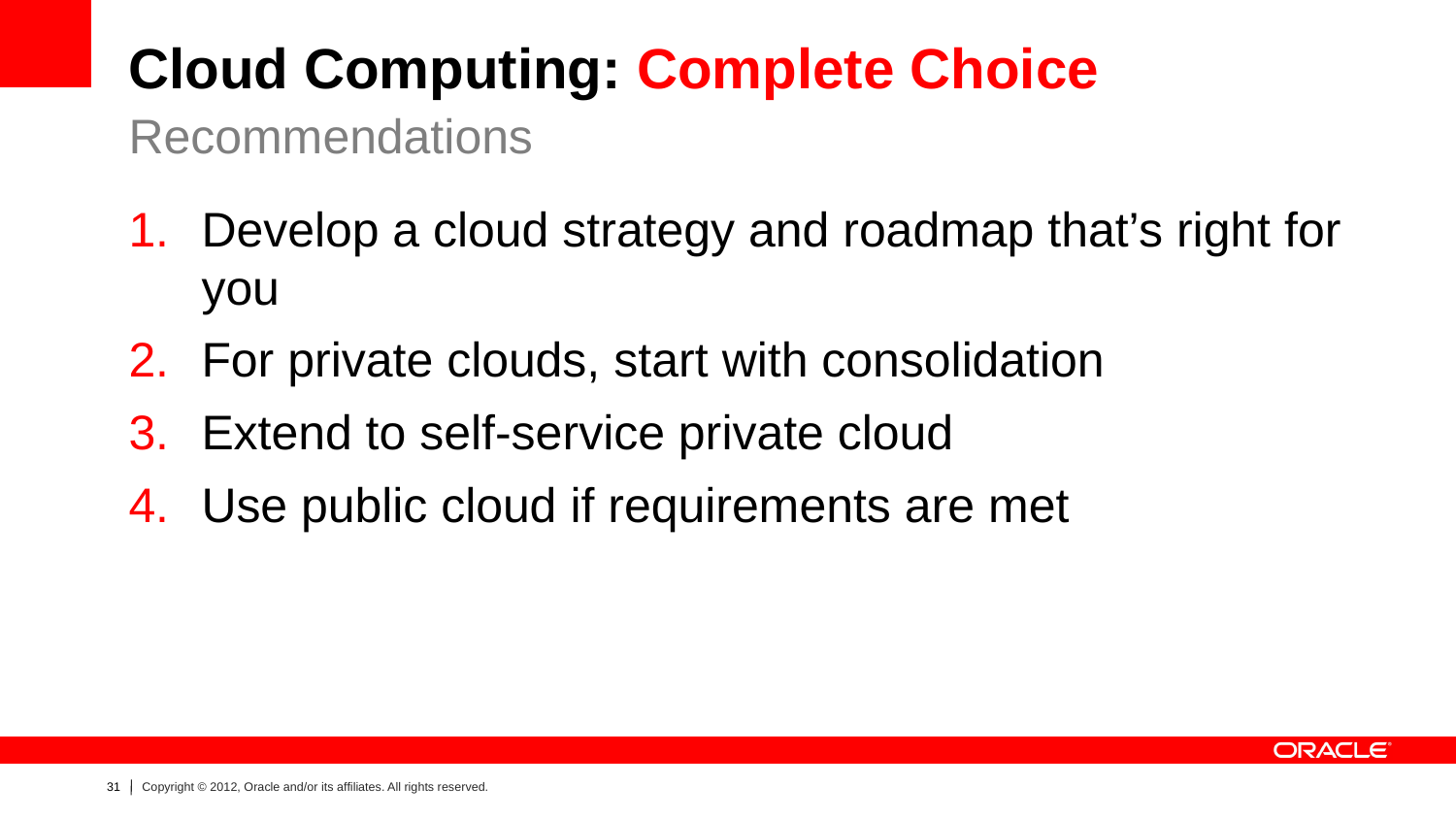

# Cloud Computing: Complete Choice
Recommendations
Develop a cloud strategy and roadmap that’s right for you
For private clouds, start with consolidation
Extend to self-service private cloud
Use public cloud if requirements are met